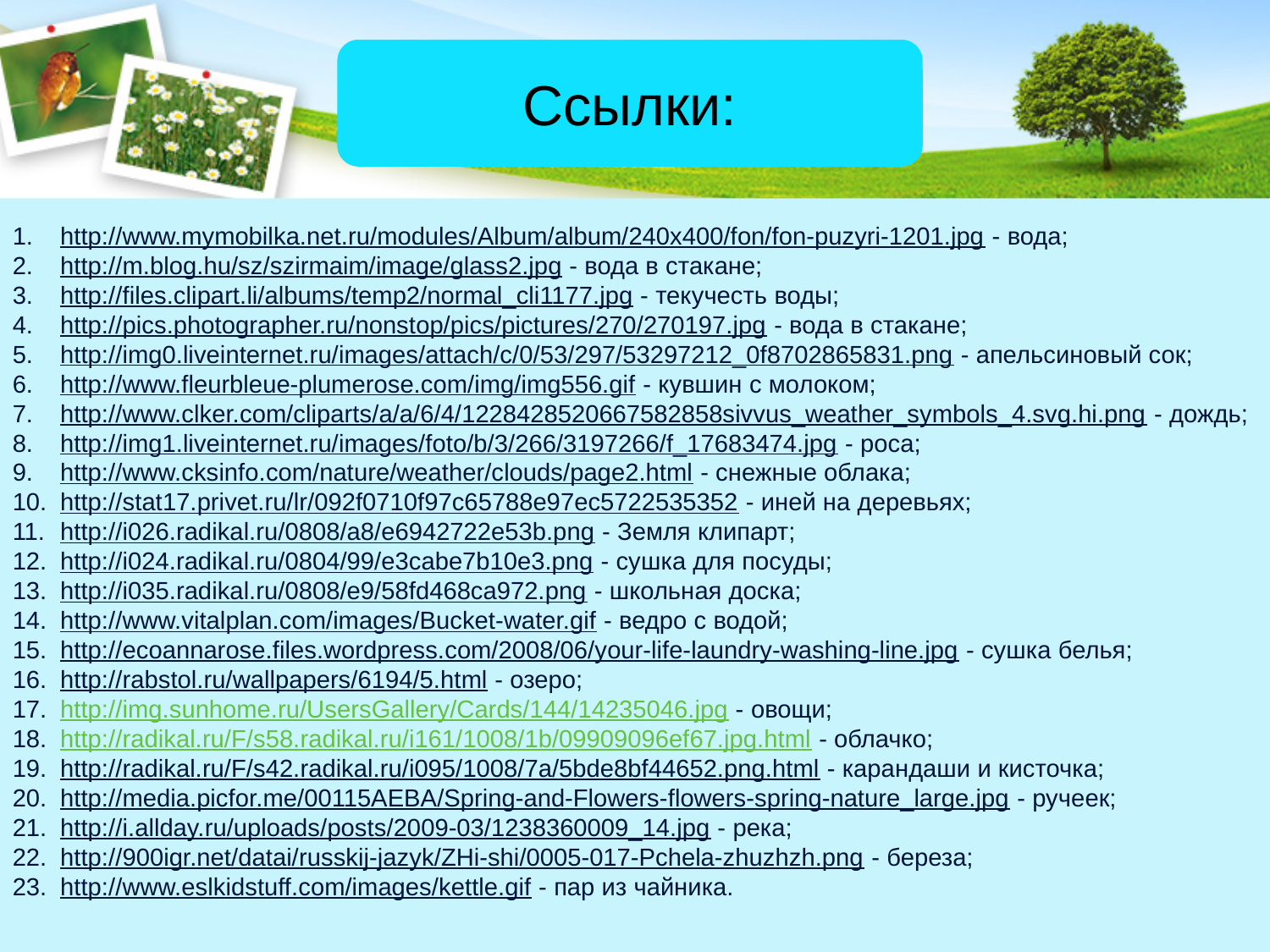

Ссылки:
http://www.mymobilka.net.ru/modules/Album/album/240x400/fon/fon-puzyri-1201.jpg - вода;
http://m.blog.hu/sz/szirmaim/image/glass2.jpg - вода в стакане;
http://files.clipart.li/albums/temp2/normal_cli1177.jpg - текучесть воды;
http://pics.photographer.ru/nonstop/pics/pictures/270/270197.jpg - вода в стакане;
http://img0.liveinternet.ru/images/attach/c/0/53/297/53297212_0f8702865831.png - апельсиновый сок;
http://www.fleurbleue-plumerose.com/img/img556.gif - кувшин с молоком;
http://www.clker.com/cliparts/a/a/6/4/1228428520667582858sivvus_weather_symbols_4.svg.hi.png - дождь;
http://img1.liveinternet.ru/images/foto/b/3/266/3197266/f_17683474.jpg - роса;
http://www.cksinfo.com/nature/weather/clouds/page2.html - снежные облака;
http://stat17.privet.ru/lr/092f0710f97c65788e97ec5722535352 - иней на деревьях;
http://i026.radikal.ru/0808/a8/e6942722e53b.png - Земля клипарт;
http://i024.radikal.ru/0804/99/e3cabe7b10e3.png - сушка для посуды;
http://i035.radikal.ru/0808/e9/58fd468ca972.png - школьная доска;
http://www.vitalplan.com/images/Bucket-water.gif - ведро с водой;
http://ecoannarose.files.wordpress.com/2008/06/your-life-laundry-washing-line.jpg - сушка белья;
http://rabstol.ru/wallpapers/6194/5.html - озеро;
http://img.sunhome.ru/UsersGallery/Cards/144/14235046.jpg - овощи;
http://radikal.ru/F/s58.radikal.ru/i161/1008/1b/09909096ef67.jpg.html - облачко;
http://radikal.ru/F/s42.radikal.ru/i095/1008/7a/5bde8bf44652.png.html - карандаши и кисточка;
http://media.picfor.me/00115AEBA/Spring-and-Flowers-flowers-spring-nature_large.jpg - ручеек;
http://i.allday.ru/uploads/posts/2009-03/1238360009_14.jpg - река;
http://900igr.net/datai/russkij-jazyk/ZHi-shi/0005-017-Pchela-zhuzhzh.png - береза;
http://www.eslkidstuff.com/images/kettle.gif - пар из чайника.